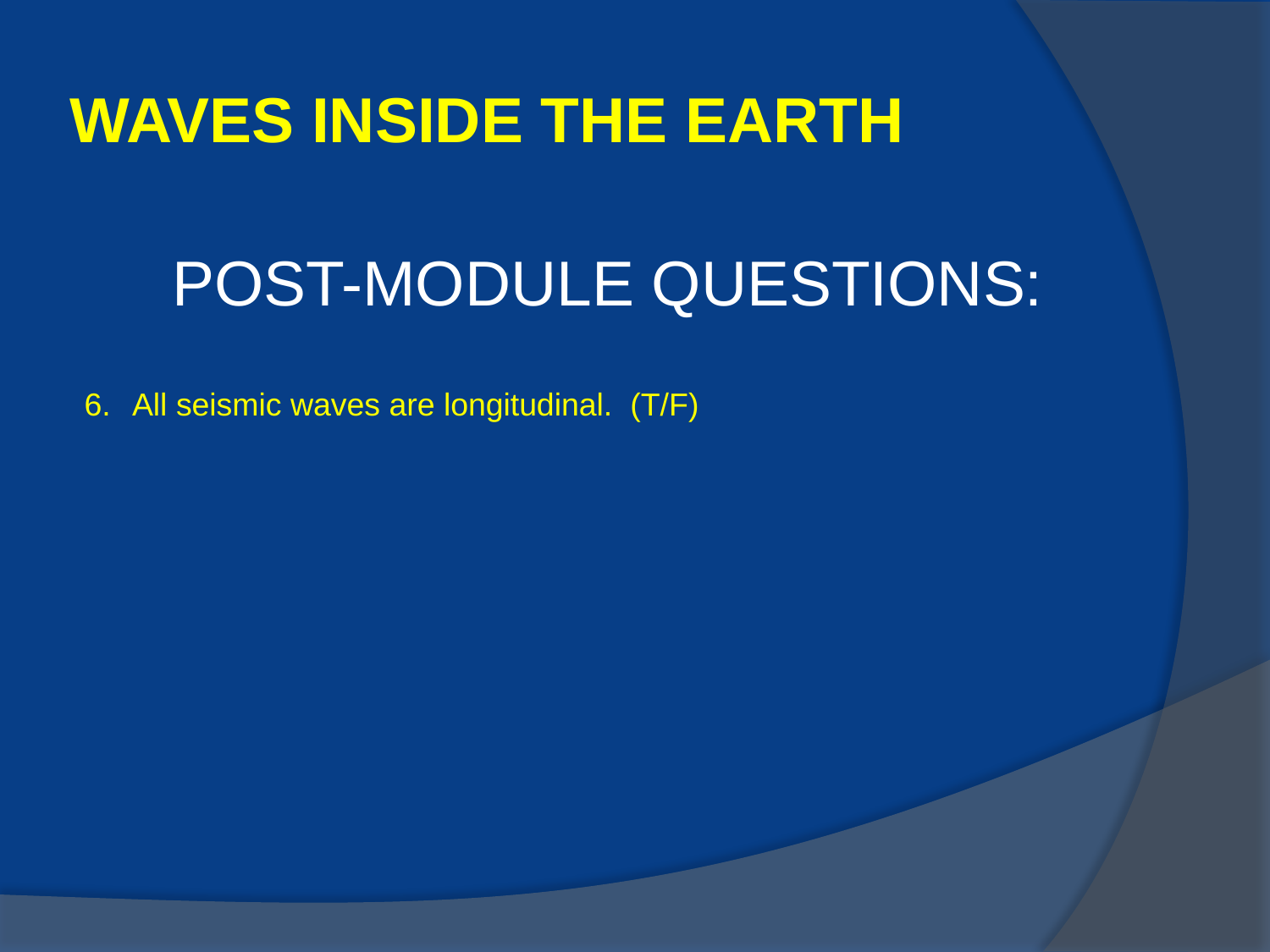

# WAVES INSIDE THE EARTH
     POST-MODULE QUESTIONS:
All seismic waves are longitudinal.  (T/F)